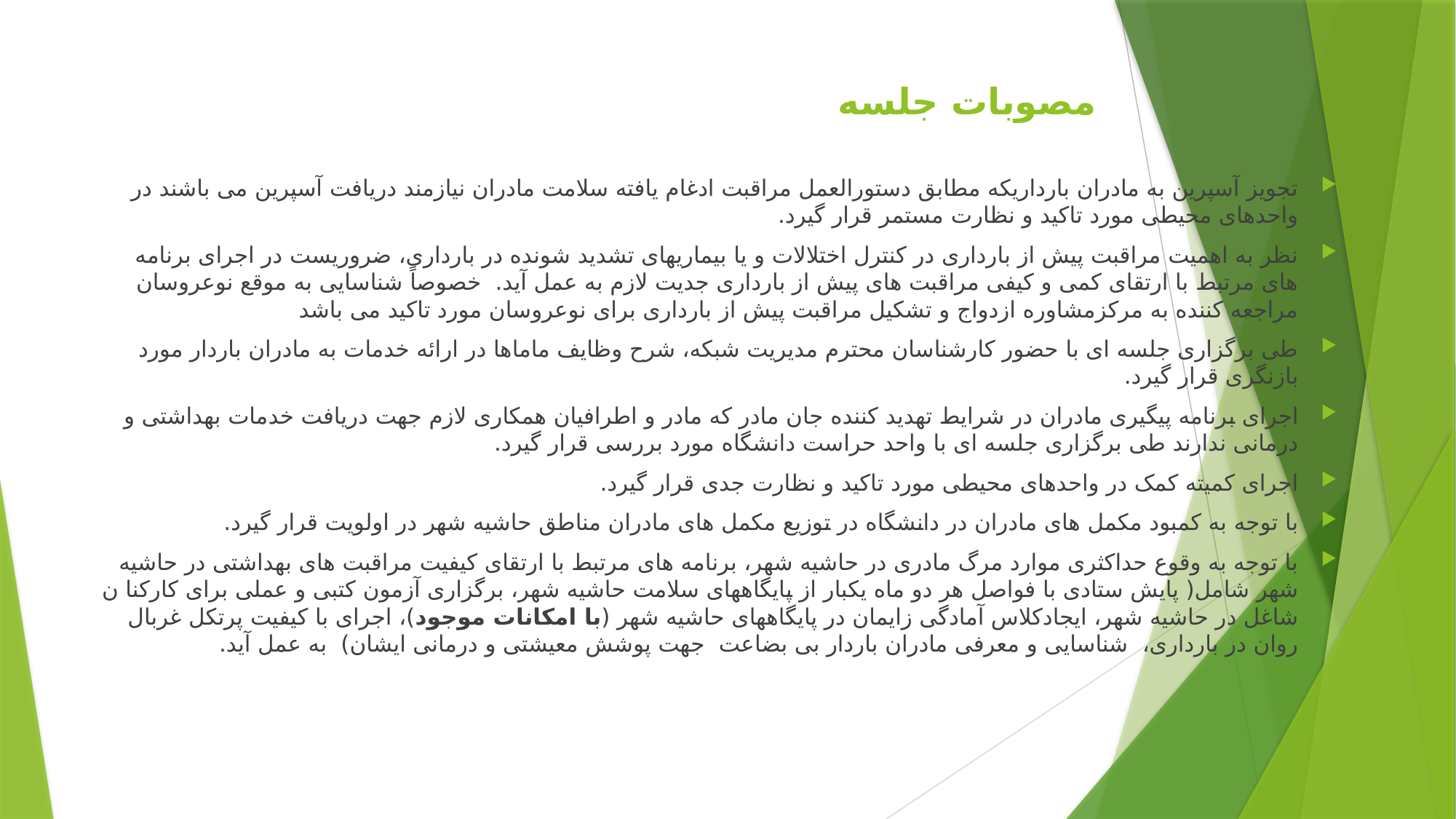

# مصوبات جلسه
تجویز آسپرین به مادران بارداریکه مطابق دستورالعمل مراقبت ادغام یافته سلامت مادران نیازمند دریافت آسپرین می باشند در واحدهای محیطی مورد تاکید و نظارت مستمر قرار گیرد.
نظر به اهمیت مراقبت پیش از بارداری در کنترل اختلالات و یا بیماریهای تشدید شونده در بارداری، ضروریست در اجرای برنامه های مرتبط با ارتقای کمی و کیفی مراقبت های پیش از بارداری جدیت لازم به عمل آید.  خصوصاً شناسایی به موقع نوعروسان مراجعه کننده به مرکزمشاوره ازدواج و تشکیل مراقبت پیش از بارداری برای نوعروسان مورد تاکید می باشد
طی برگزاری جلسه ای با حضور کارشناسان محترم مدیریت شبکه، شرح وظایف ماماها در ارائه خدمات به مادران باردار مورد بازنگری قرار گیرد.
اجرای برنامه پیگیری مادران در شرایط تهدید کننده جان مادر که مادر و اطرافیان همکاری لازم جهت دریافت خدمات بهداشتی و درمانی ندارند طی برگزاری جلسه ای با واحد حراست دانشگاه مورد بررسی قرار گیرد.
اجرای کمیته کمک در واحدهای محیطی مورد تاکید و نظارت جدی قرار گیرد.
با توجه به کمبود مکمل های مادران در دانشگاه در توزیع مکمل های مادران مناطق حاشیه شهر در اولویت قرار گیرد.
با توجه به وقوع حداکثری موارد مرگ مادری در حاشیه شهر، برنامه های مرتبط با ارتقای کیفیت مراقبت های بهداشتی در حاشیه شهر شامل( پایش ستادی با فواصل هر دو ماه یکبار از پایگاههای سلامت حاشیه شهر، برگزاری آزمون کتبی و عملی برای کارکنا ن شاغل در حاشیه شهر، ایجادکلاس آمادگی زایمان در پایگاههای حاشیه شهر (با امکانات موجود)، اجرای با کیفیت پرتکل غربال روان در بارداری،  شناسایی و معرفی مادران باردار بی بضاعت  جهت پوشش معیشتی و درمانی ایشان)  به عمل آید.